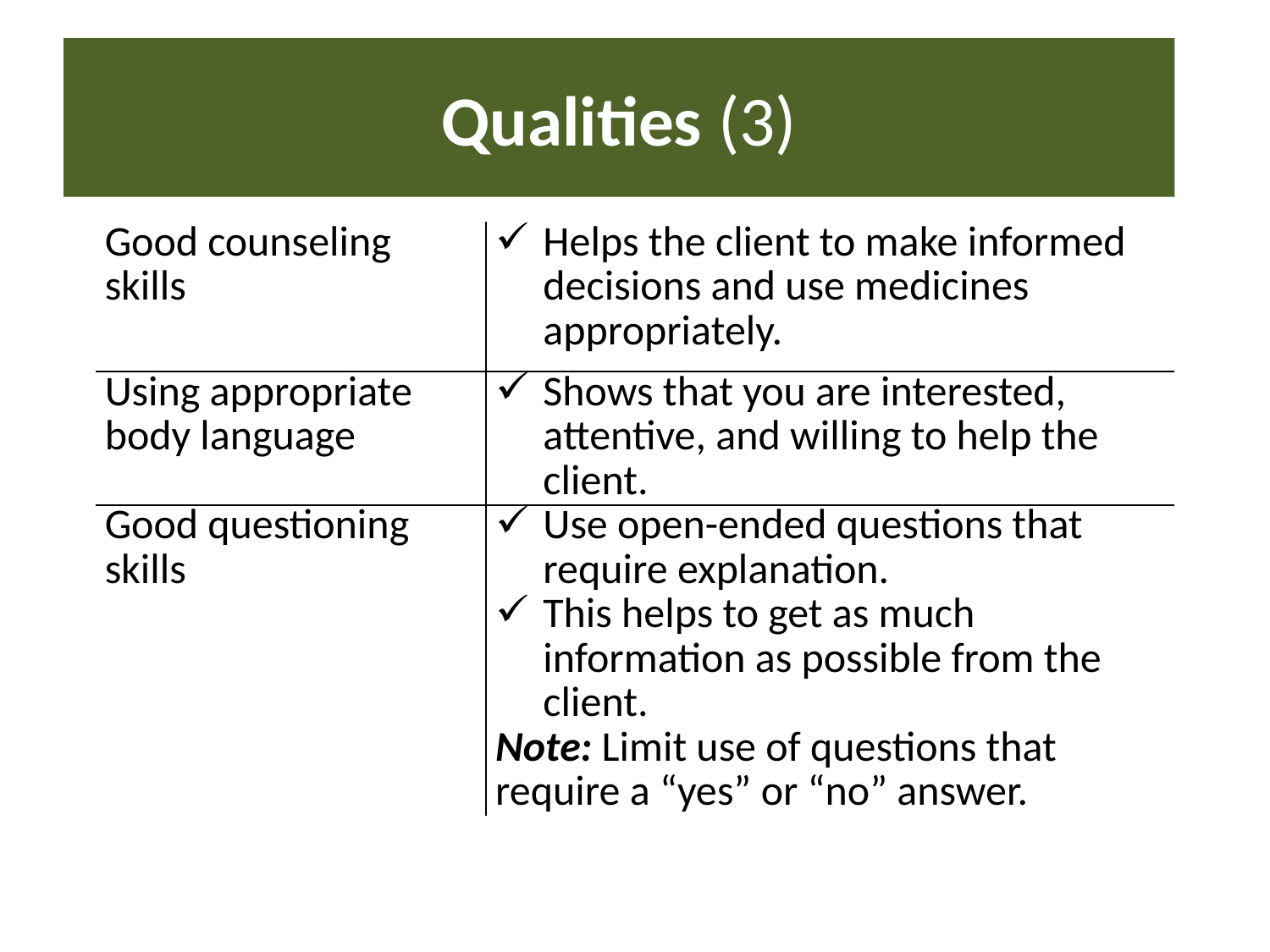

# Qualities (3)
| Good counseling skills | Helps the client to make informed decisions and use medicines appropriately. |
| --- | --- |
| Using appropriate body language | Shows that you are interested, attentive, and willing to help the client. |
| Good questioning skills | Use open-ended questions that require explanation. This helps to get as much information as possible from the client. Note: Limit use of questions that require a “yes” or “no” answer. |